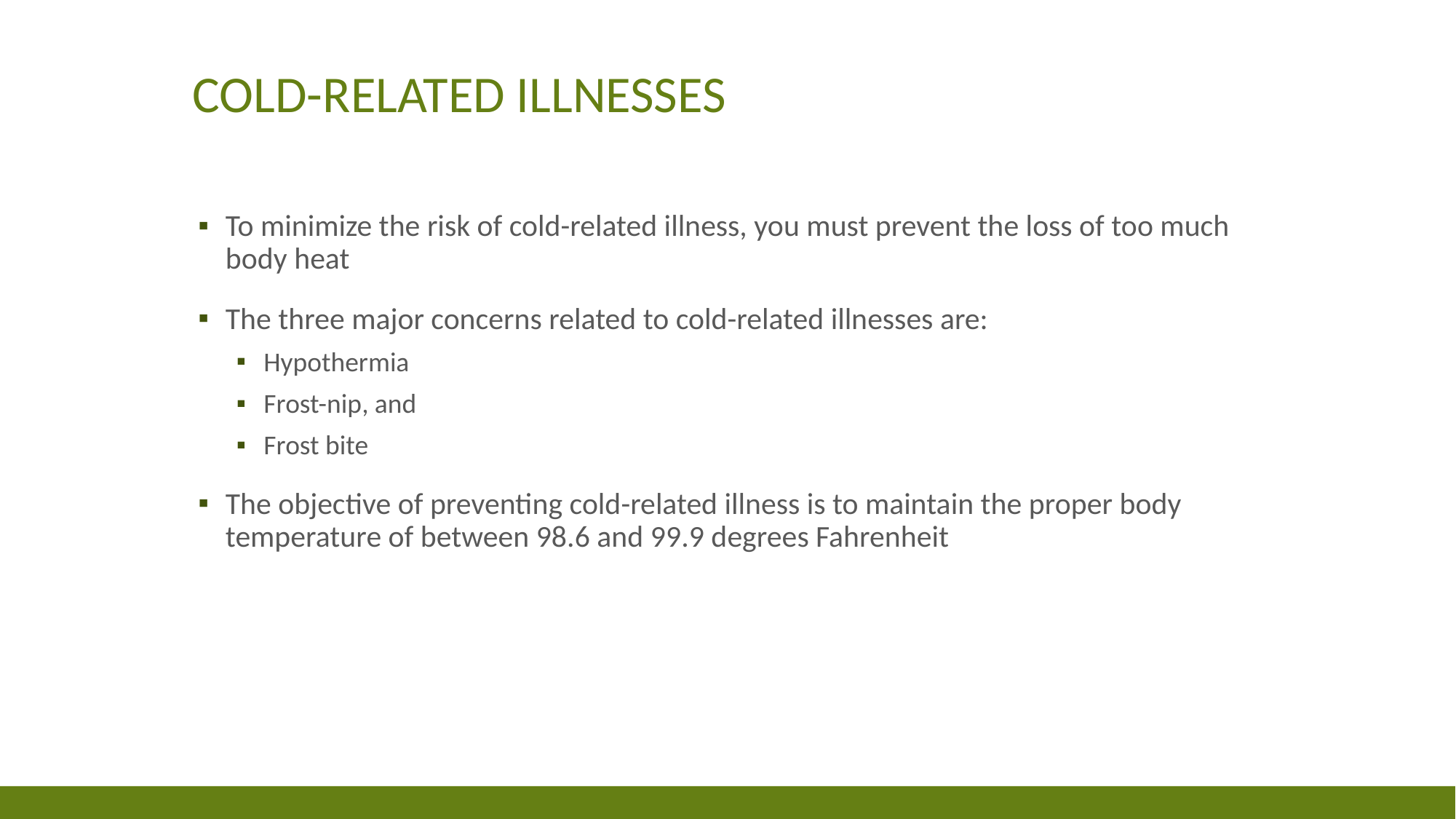

# Cold-Related Illnesses
To minimize the risk of cold-related illness, you must prevent the loss of too much body heat
The three major concerns related to cold-related illnesses are:
Hypothermia
Frost-nip, and
Frost bite
The objective of preventing cold-related illness is to maintain the proper body temperature of between 98.6 and 99.9 degrees Fahrenheit